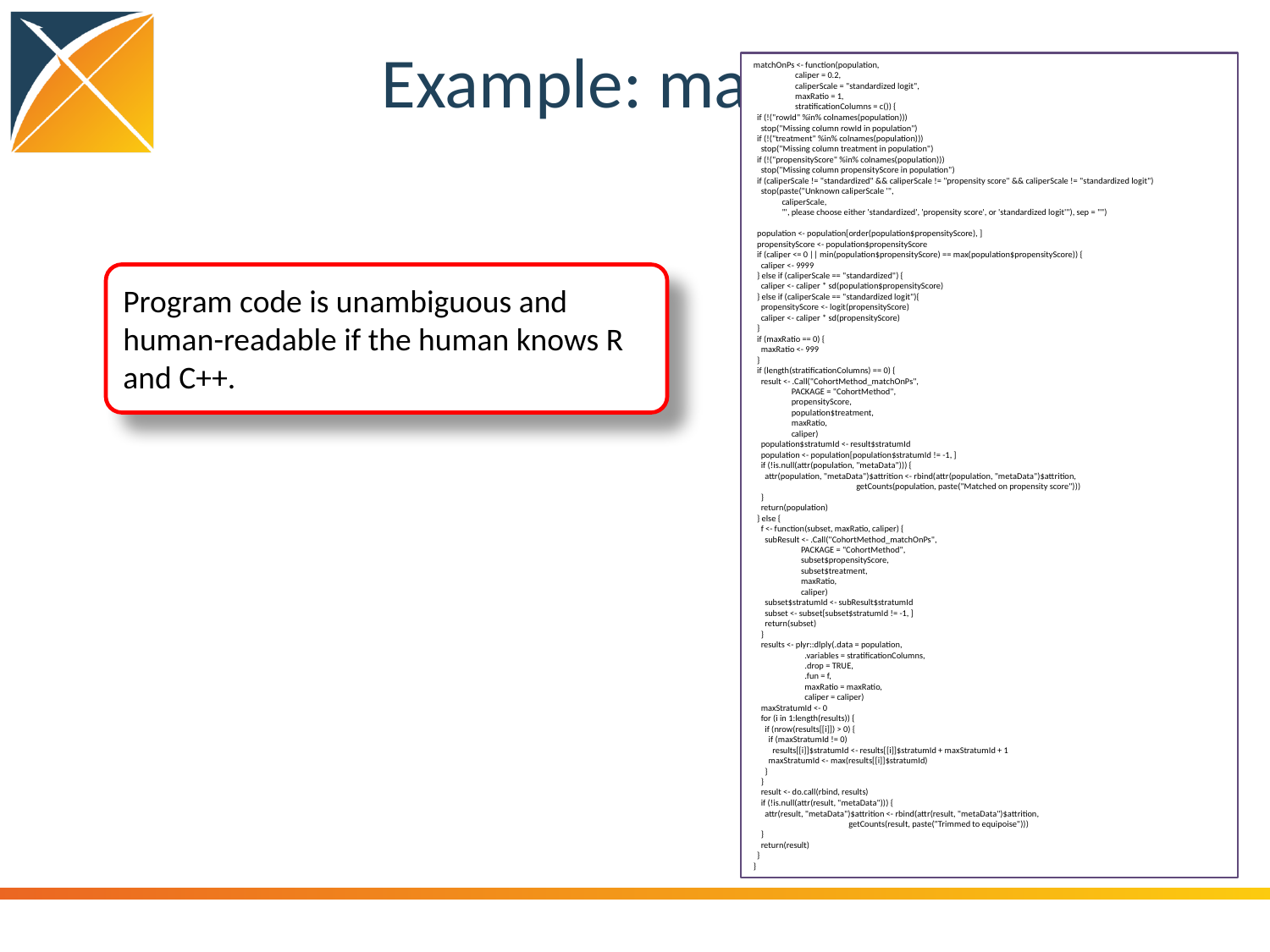

# Example: matchOnPs
matchOnPs <- function(population,
                      caliper = 0.2,
                      caliperScale = "standardized logit",
                      maxRatio = 1,
                      stratificationColumns = c()) {
  if (!("rowId" %in% colnames(population)))
    stop("Missing column rowId in population")
  if (!("treatment" %in% colnames(population)))
    stop("Missing column treatment in population")
  if (!("propensityScore" %in% colnames(population)))
    stop("Missing column propensityScore in population")
  if (caliperScale != "standardized" && caliperScale != "propensity score" && caliperScale != "standardized logit")
    stop(paste("Unknown caliperScale '",
               caliperScale,
               "', please choose either 'standardized', 'propensity score', or 'standardized logit'"), sep = "")

  population <- population[order(population$propensityScore), ]
  propensityScore <- population$propensityScore
  if (caliper <= 0 || min(population$propensityScore) == max(population$propensityScore)) {
    caliper <- 9999
  } else if (caliperScale == "standardized") {
    caliper <- caliper * sd(population$propensityScore)
  } else if (caliperScale == "standardized logit"){
    propensityScore <- logit(propensityScore)
    caliper <- caliper * sd(propensityScore)
  }
  if (maxRatio == 0) {
    maxRatio <- 999
  }
  if (length(stratificationColumns) == 0) {
    result <- .Call("CohortMethod_matchOnPs",
                    PACKAGE = "CohortMethod",
                    propensityScore,
                    population$treatment,
                    maxRatio,
                    caliper)
    population$stratumId <- result$stratumId
    population <- population[population$stratumId != -1, ]
    if (!is.null(attr(population, "metaData"))) {
      attr(population, "metaData")$attrition <- rbind(attr(population, "metaData")$attrition,
                                                      getCounts(population, paste("Matched on propensity score")))
    }
    return(population)
  } else {
    f <- function(subset, maxRatio, caliper) {
      subResult <- .Call("CohortMethod_matchOnPs",
                         PACKAGE = "CohortMethod",
                         subset$propensityScore,
                         subset$treatment,
                         maxRatio,
                         caliper)
      subset$stratumId <- subResult$stratumId
      subset <- subset[subset$stratumId != -1, ]
      return(subset)
    }
    results <- plyr::dlply(.data = population,
                           .variables = stratificationColumns,
                           .drop = TRUE,
                           .fun = f,
                           maxRatio = maxRatio,
                           caliper = caliper)
    maxStratumId <- 0
    for (i in 1:length(results)) {
      if (nrow(results[[i]]) > 0) {
        if (maxStratumId != 0)
          results[[i]]$stratumId <- results[[i]]$stratumId + maxStratumId + 1
        maxStratumId <- max(results[[i]]$stratumId)
      }
    }
    result <- do.call(rbind, results)
    if (!is.null(attr(result, "metaData"))) {
      attr(result, "metaData")$attrition <- rbind(attr(result, "metaData")$attrition,
                                                  getCounts(result, paste("Trimmed to equipoise")))
    }
    return(result)
  }
}
Program code is unambiguous and human-readable if the human knows R and C++.